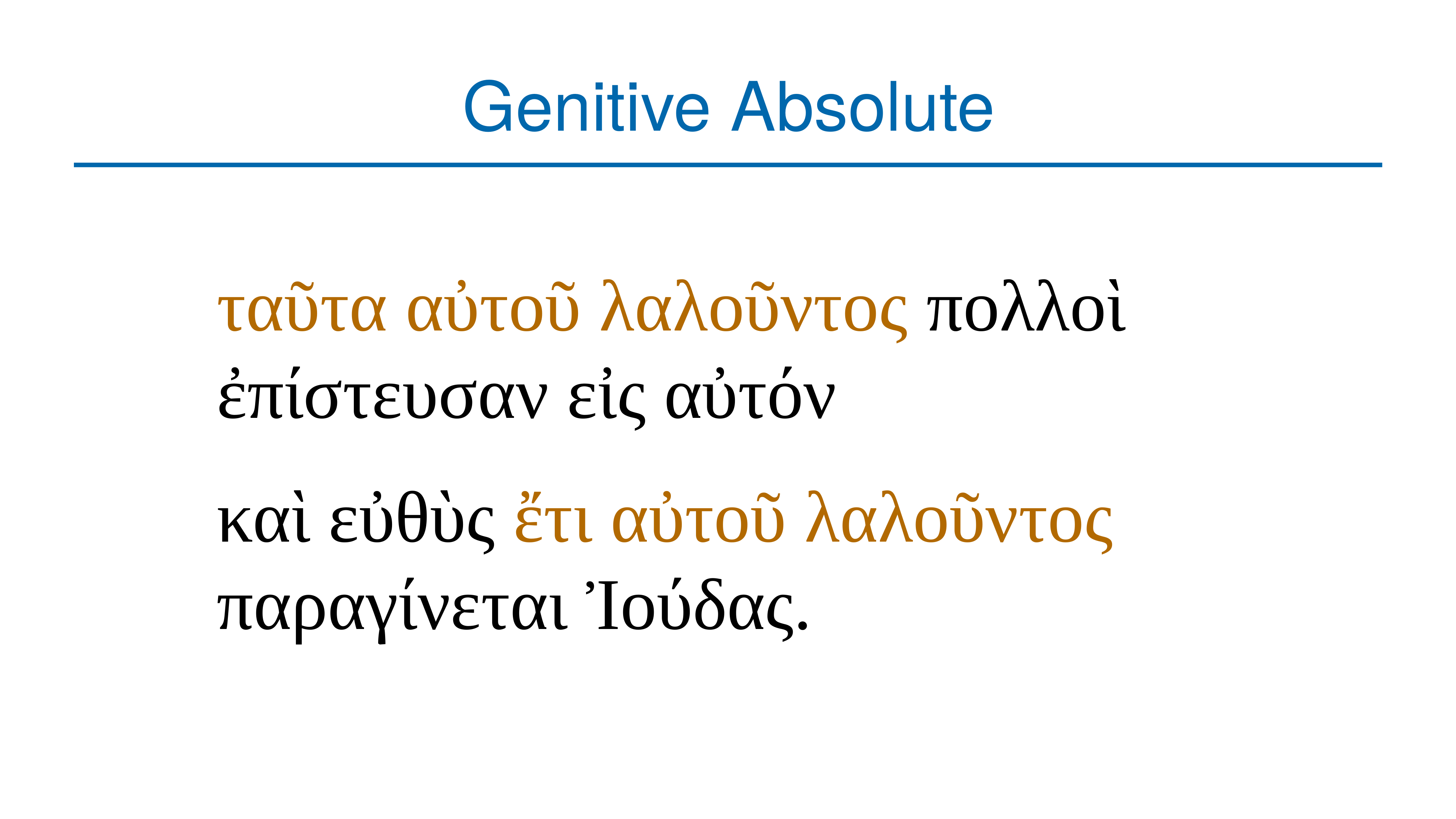

# Genitive Absolute
ταῦτα αὐτοῦ λαλοῦντος πολλοὶ ἐπίστευσαν εἰς αὐτόν
καὶ εὐθὺς ἔτι αὐτοῦ λαλοῦντος παραγίνεται Ἰούδας.